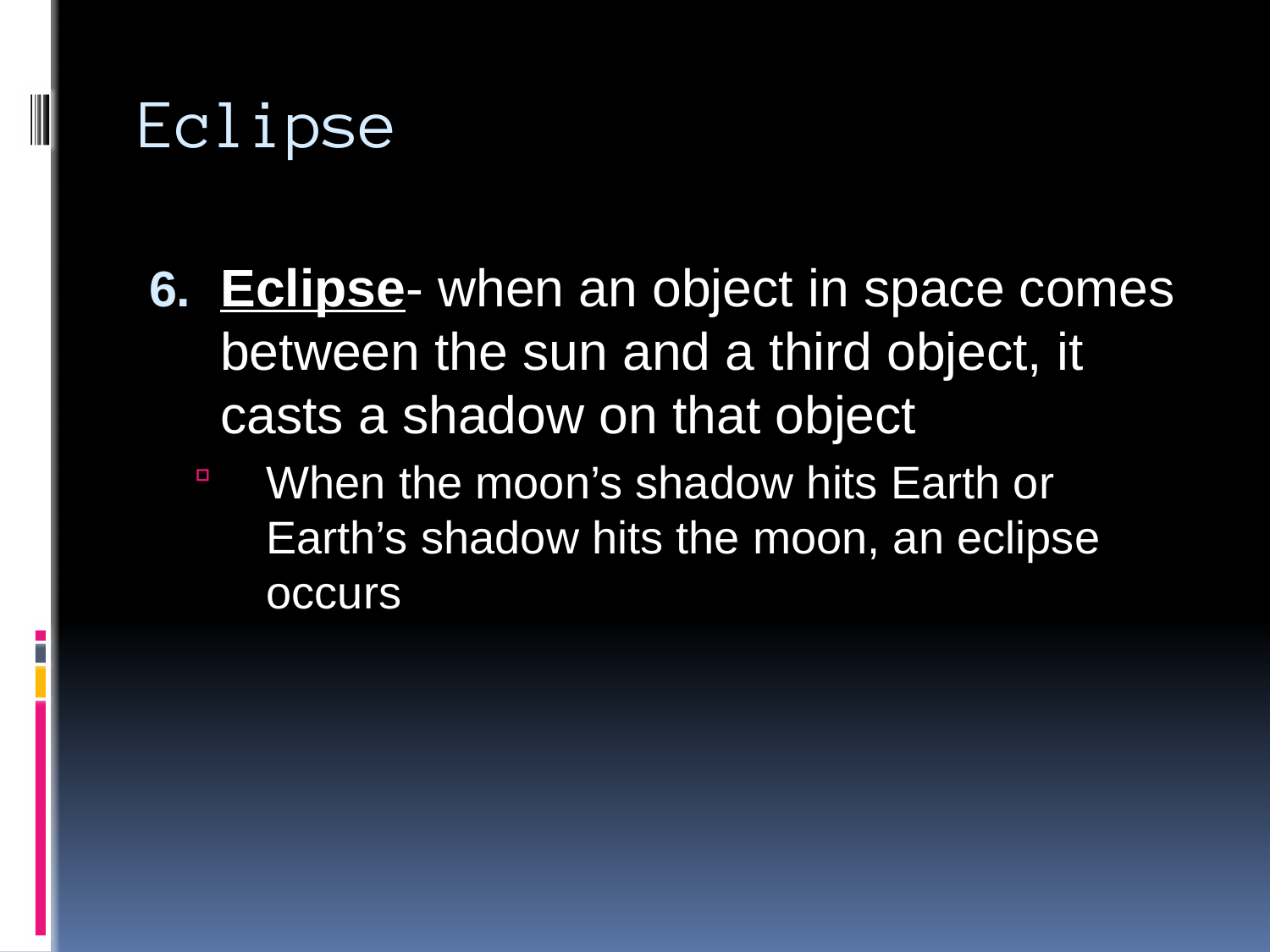

# Eclipse
Eclipse- when an object in space comes between the sun and a third object, it casts a shadow on that object
When the moon’s shadow hits Earth or Earth’s shadow hits the moon, an eclipse occurs